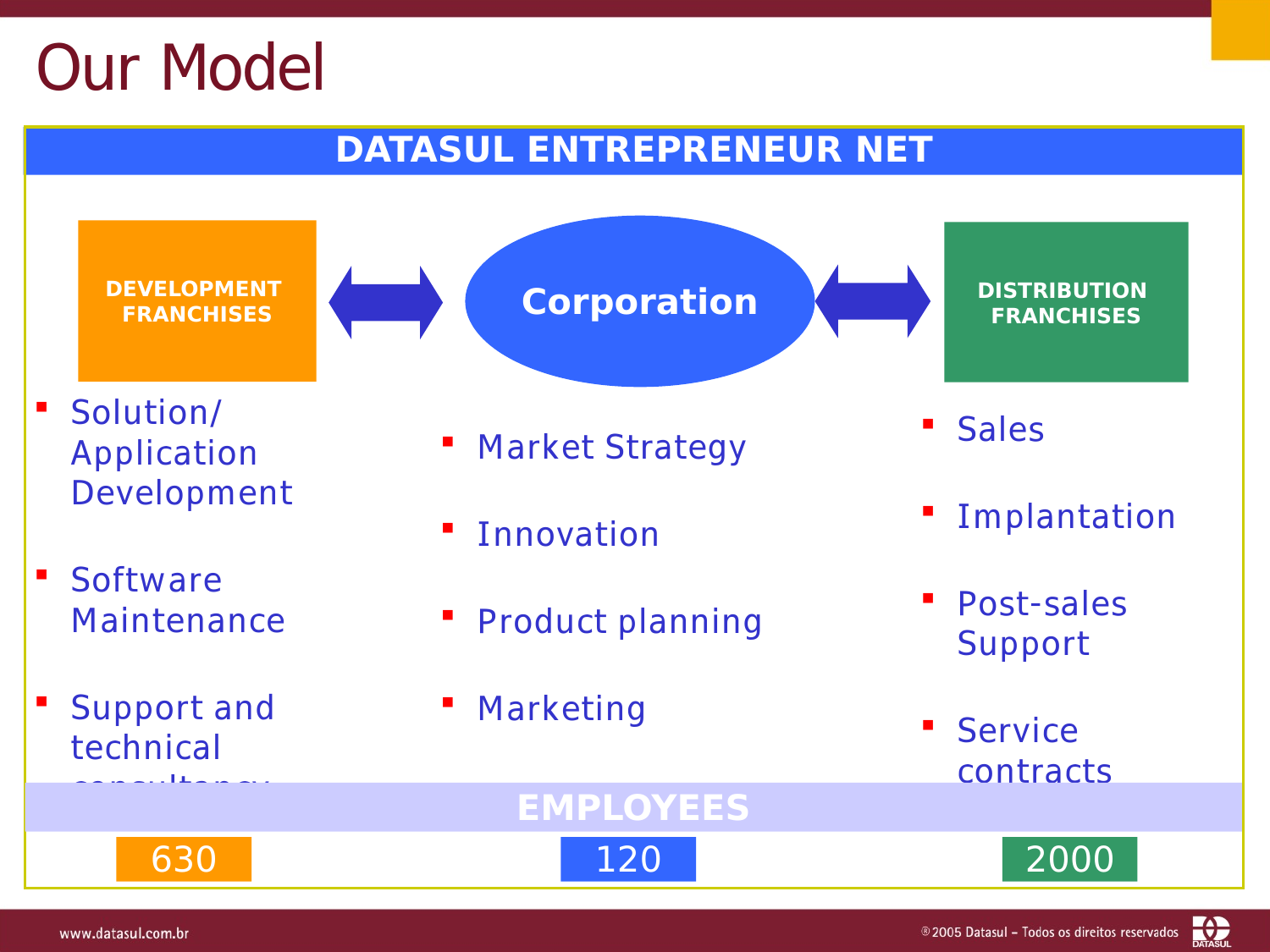

Our Model

DATASUL ENTREPRENEUR NET

Solution/Application Development
Software Maintenance
Support and technical consultancy

Sales
Implantation
Post-sales Support
Service contracts

Market Strategy
Innovation
Product planning
Marketing
Corporation
DEVELOPMENT
FRANCHISES
DISTRIBUTION
FRANCHISES

EMPLOYEES
630
120
2000